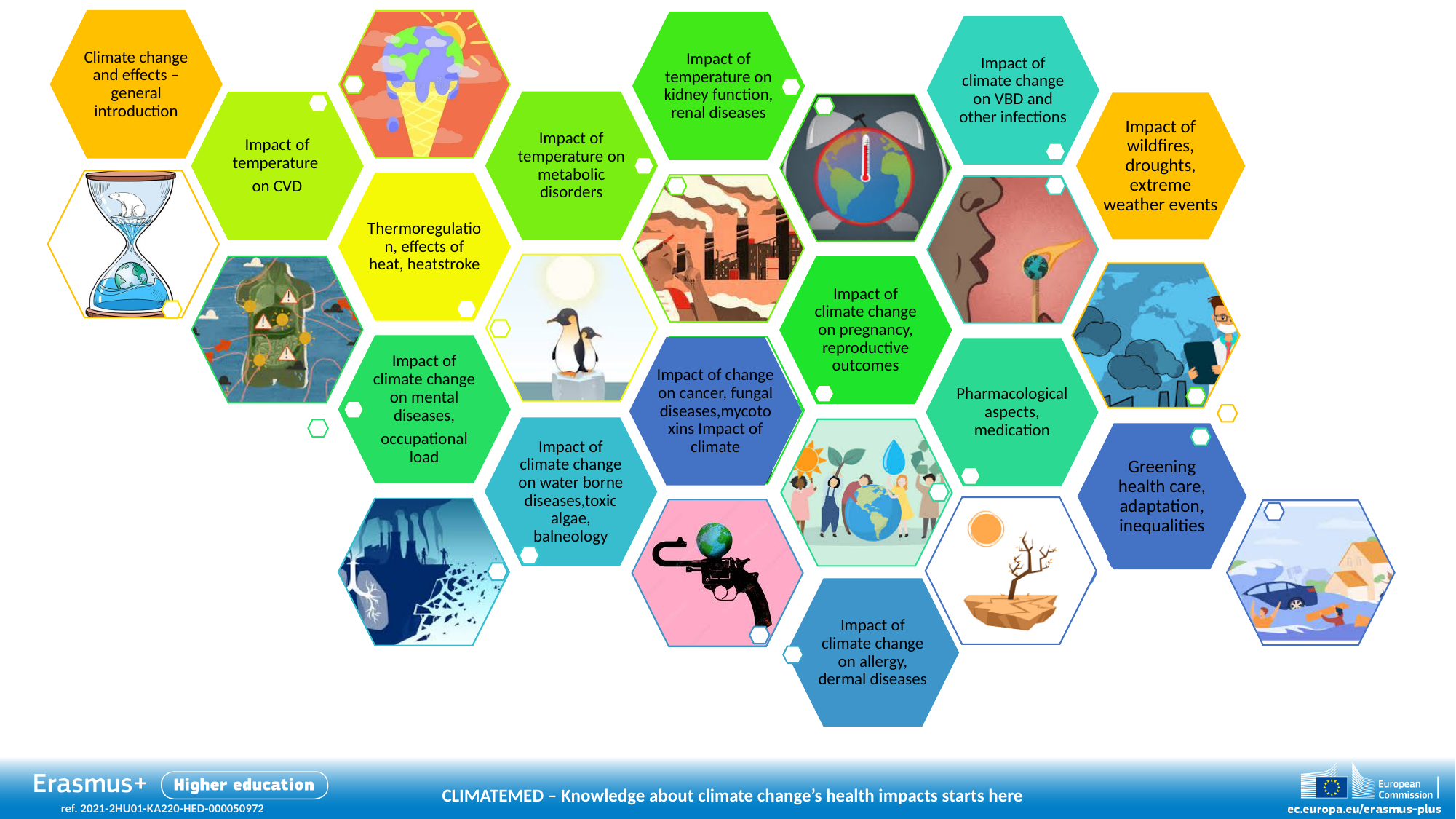

Climate change and effects – general introduction
Thermoregulation, effects of heat, heatstroke
Impact of temperature
on CVD
Impact of temperature on metabolic disorders
Impact of temperature on kidney function, renal diseases
Impact of climate change on pregnancy, reproductive outcomes
Impact of climate change on mental diseases,
occupational load
Pharmacological aspects, medication
Impact of climate change on VBD and other infections
Impact of climate change on water borne diseases,toxic algae, balneology
Impact of climate change on allergy, dermal diseases
Impact of change on cancer, fungal diseases,mycotoxins Impact of climate
Impact of wildfires, droughts, extreme weather events
Greening health care, adaptation, inequalities